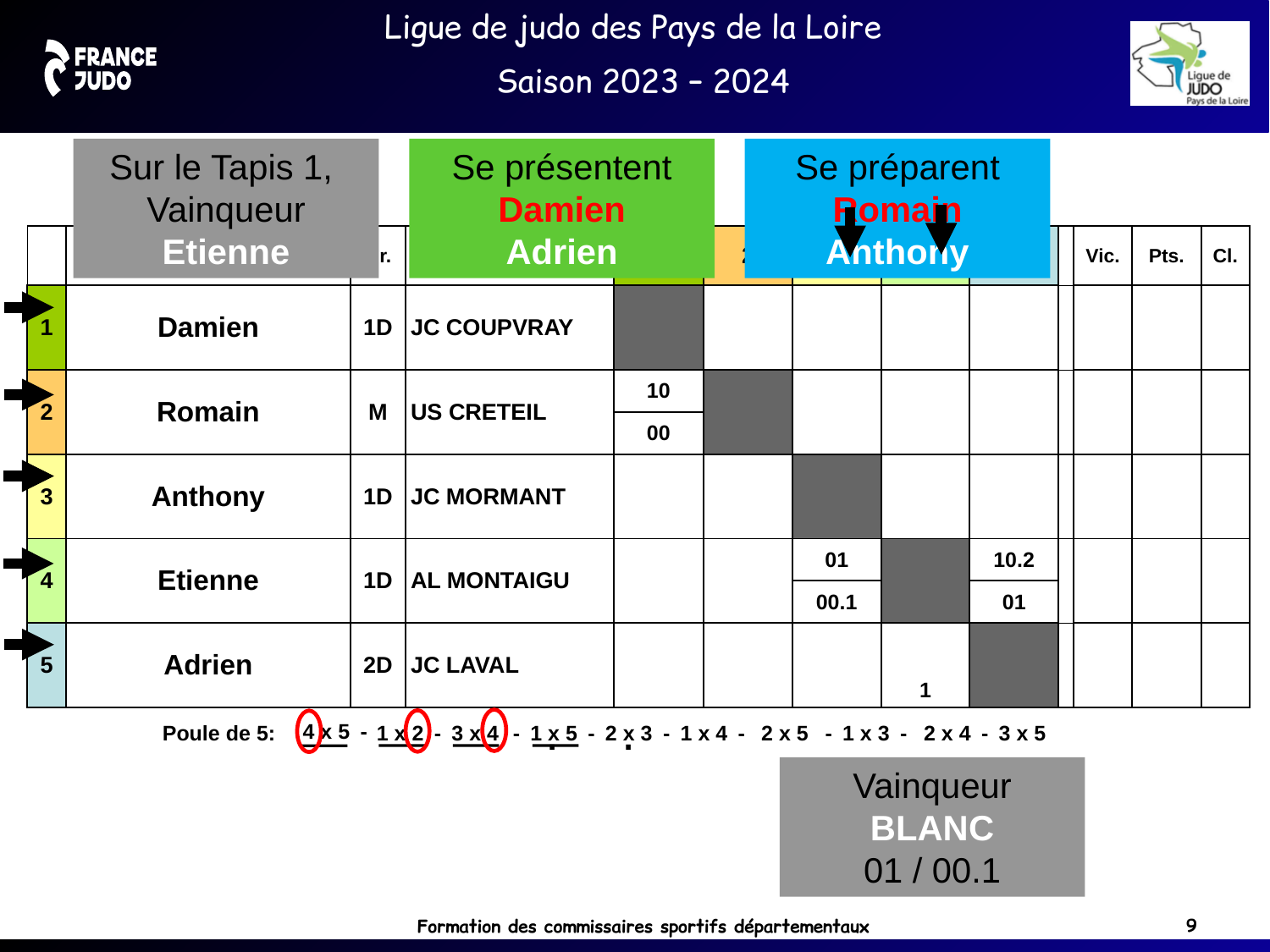

Sur le Tapis 1,
Vainqueur Etienne
Se présentent
Damien
Adrien
Se préparent
Romain
Anthony

.
.

Vainqueur BLANC
01 / 00.1